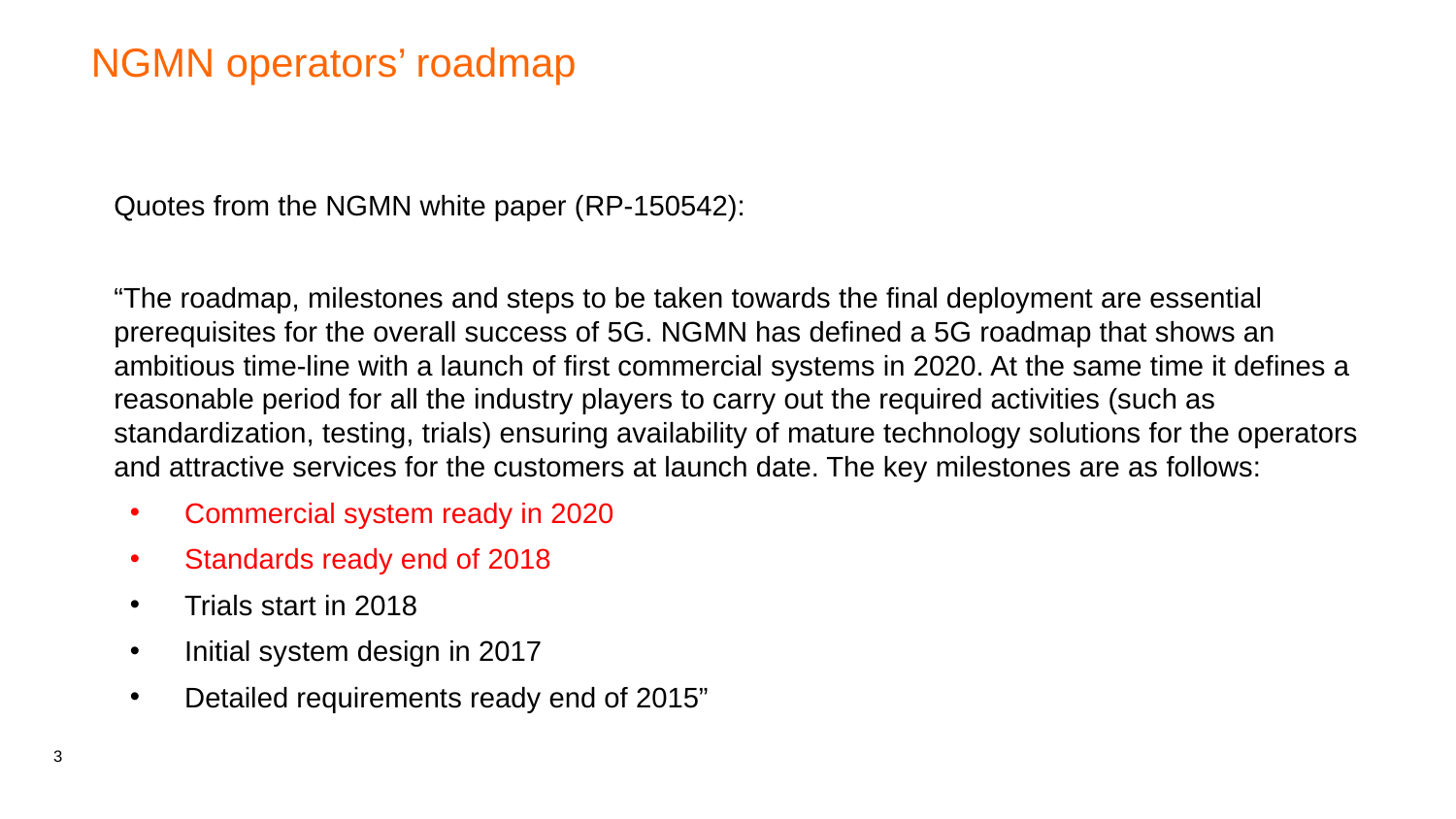

# NGMN operators’ roadmap
Quotes from the NGMN white paper (RP-150542):

“The roadmap, milestones and steps to be taken towards the final deployment are essential prerequisites for the overall success of 5G. NGMN has defined a 5G roadmap that shows an ambitious time-line with a launch of first commercial systems in 2020. At the same time it defines a reasonable period for all the industry players to carry out the required activities (such as standardization, testing, trials) ensuring availability of mature technology solutions for the operators and attractive services for the customers at launch date. The key milestones are as follows:
Commercial system ready in 2020
Standards ready end of 2018
Trials start in 2018
Initial system design in 2017
Detailed requirements ready end of 2015”